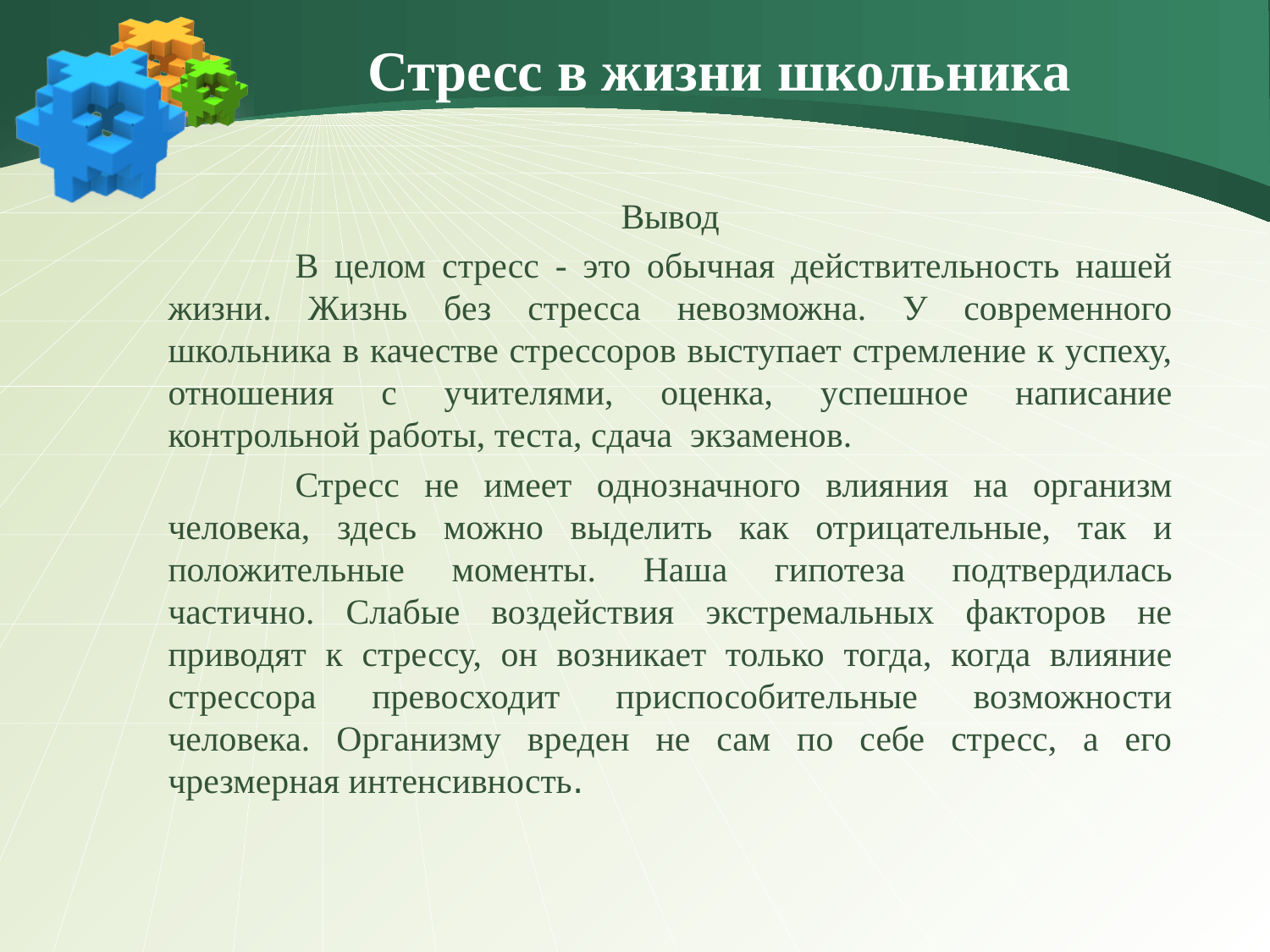

# Стресс в жизни школьника
	Вывод
		В целом стресс - это обычная действительность нашей жизни. Жизнь без стресса невозможна. У современного школьника в качестве стрессоров выступает стремление к успеху, отношения с учителями, оценка, успешное написание контрольной работы, теста, сдача  экзаменов.
		Стресс не имеет однозначного влияния на организм человека, здесь можно выделить как отрицательные, так и положительные моменты. Наша гипотеза подтвердилась частично. Слабые воздействия экстремальных факторов не приводят к стрессу, он возникает только тогда, когда влияние стрессора превосходит приспособительные возможности человека. Организму вреден не сам по себе стресс, а его чрезмерная интенсивность.